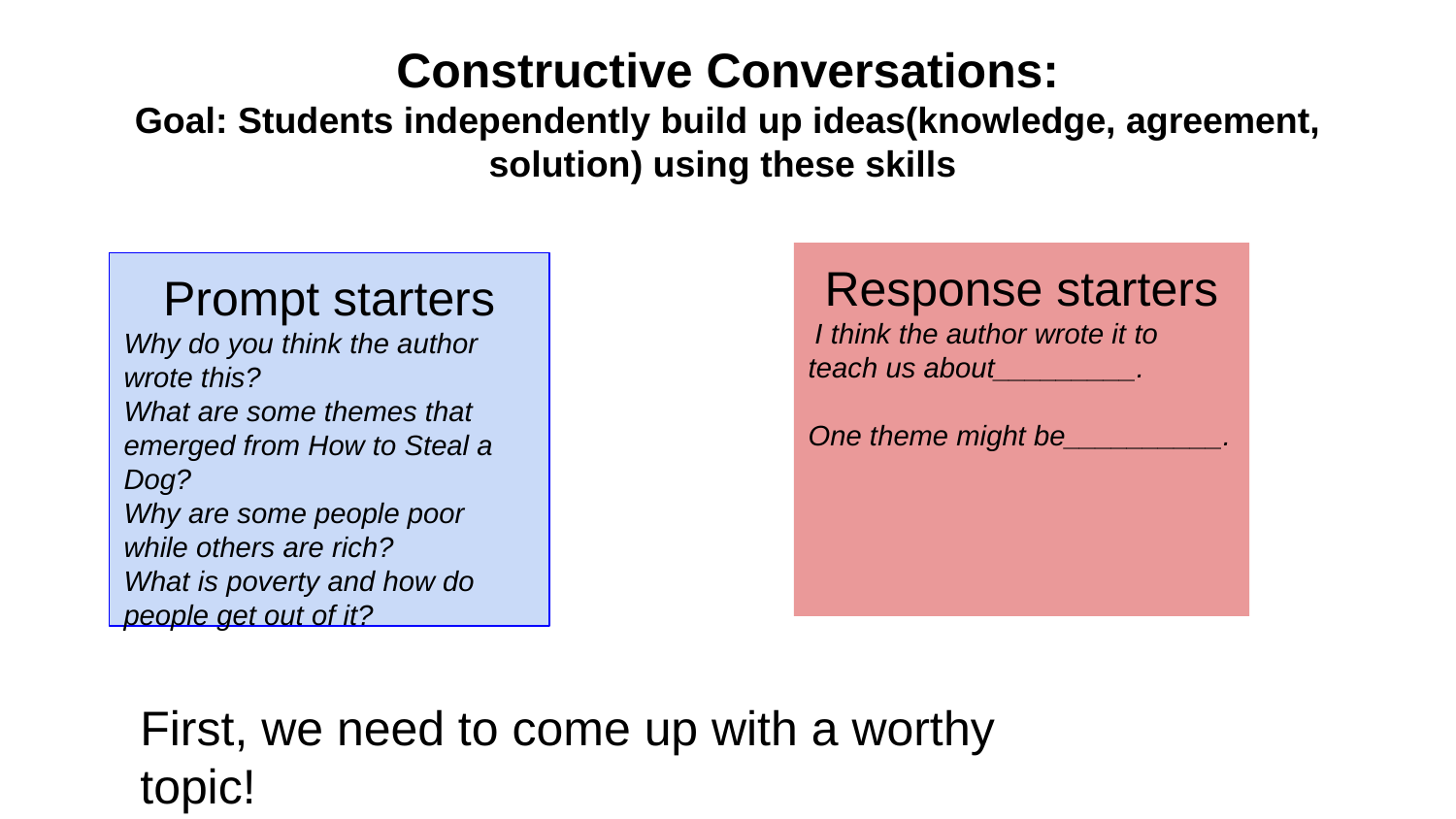

# Constructive Conversations:
Goal: Students independently build up ideas(knowledge, agreement, solution) using these skills
Response starters
 I think the author wrote it to teach us about_________.

One theme might be__________.

Prompt starters
Why do you think the author wrote this?
What are some themes that emerged from How to Steal a Dog?
Why are some people poor while others are rich?
What is poverty and how do people get out of it?
First, we need to come up with a worthy topic!